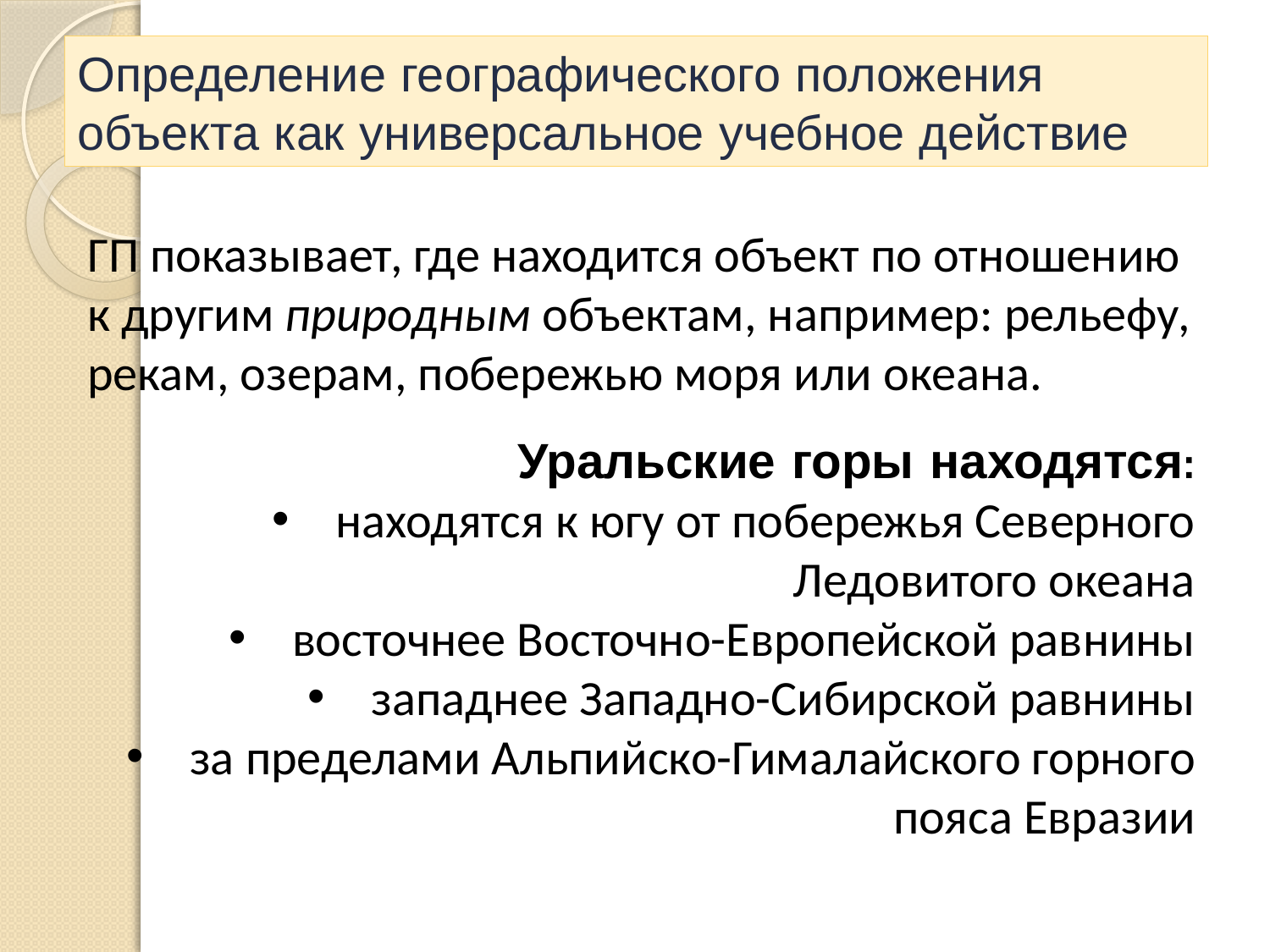

# Определение географического положения объекта как универсальное учебное действие
ГП показывает, где находится объект по отношению к другим природным объектам, например: рельефу, рекам, озерам, побережью моря или океана.

Уральские горы находятся:
находятся к югу от побережья Северного Ледовитого океана
восточнее Восточно-Европейской равнины
западнее Западно-Сибирской равнины
за пределами Альпийско-Гималайского горного пояса Евразии